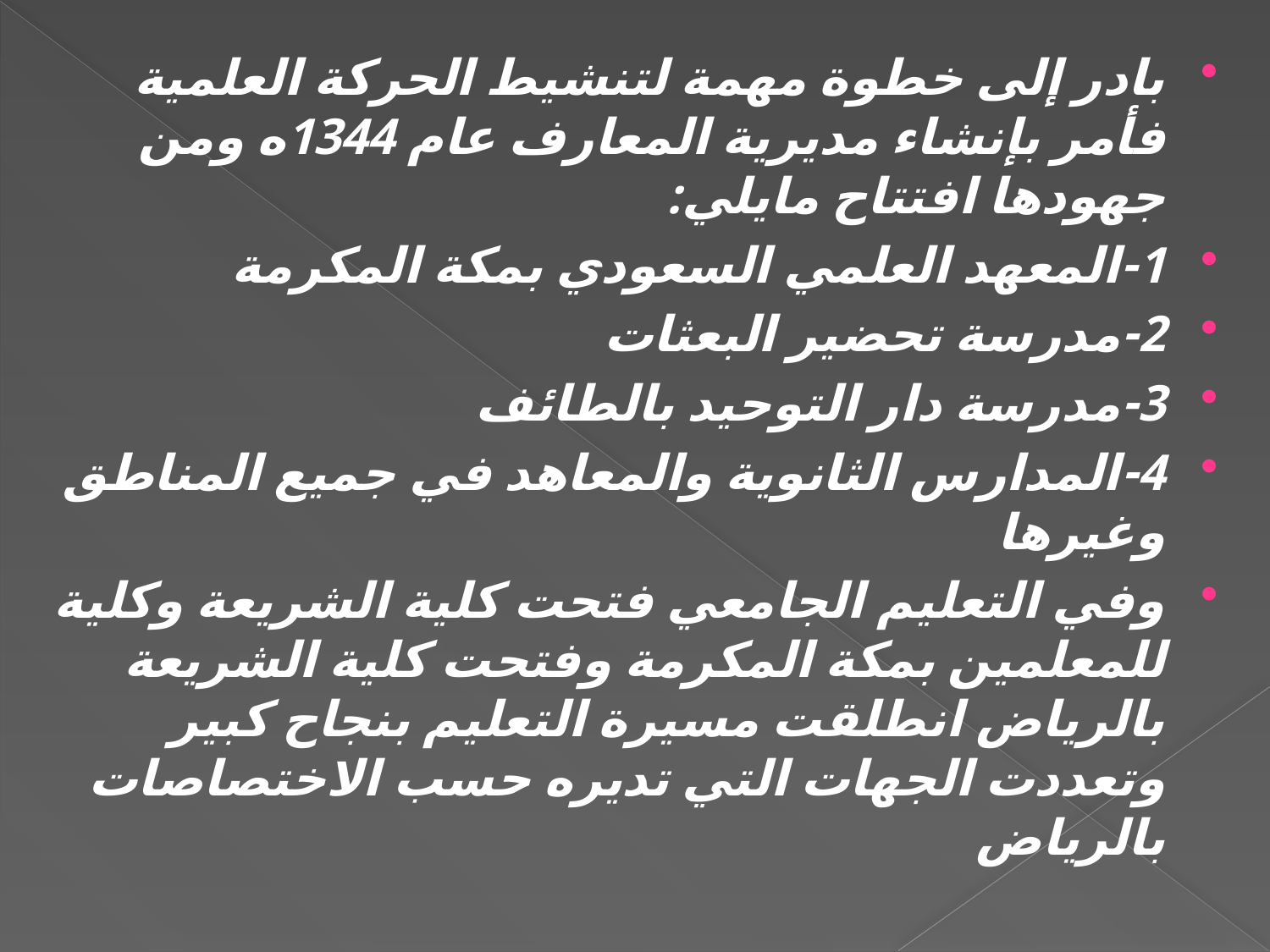

بادر إلى خطوة مهمة لتنشيط الحركة العلمية فأمر بإنشاء مديرية المعارف عام 1344ه ومن جهودها افتتاح مايلي:
1-المعهد العلمي السعودي بمكة المكرمة
2-مدرسة تحضير البعثات
3-مدرسة دار التوحيد بالطائف
4-المدارس الثانوية والمعاهد في جميع المناطق وغيرها
وفي التعليم الجامعي فتحت كلية الشريعة وكلية للمعلمين بمكة المكرمة وفتحت كلية الشريعة بالرياض انطلقت مسيرة التعليم بنجاح كبير وتعددت الجهات التي تديره حسب الاختصاصات بالرياض